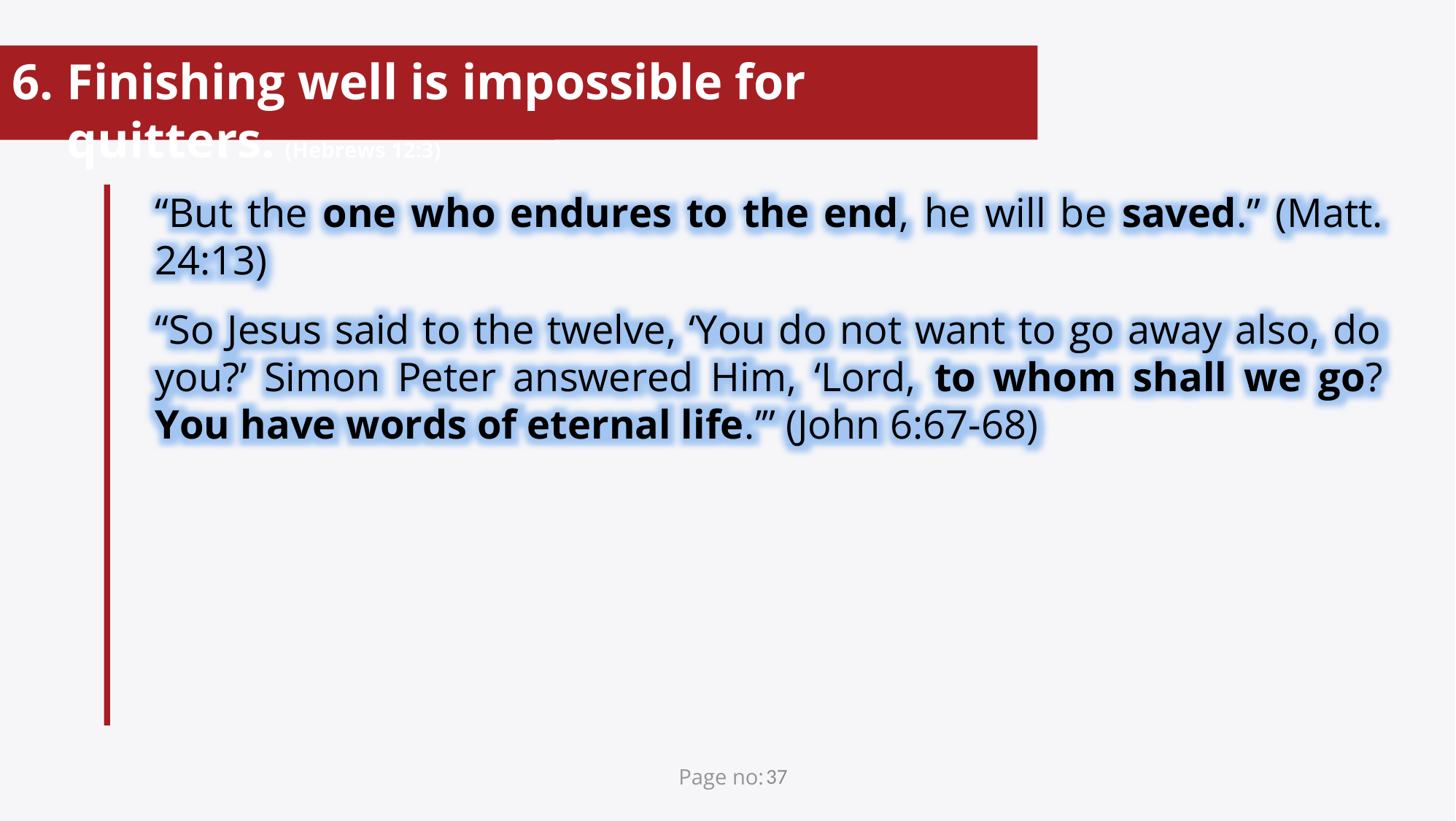

Finishing well is impossible for quitters. (Hebrews 12:3)

“But the one who endures to the end, he will be saved.” (Matt. 24:13)
“So Jesus said to the twelve, ‘You do not want to go away also, do you?’ Simon Peter answered Him, ‘Lord, to whom shall we go? You have words of eternal life.’” (John 6:67-68)